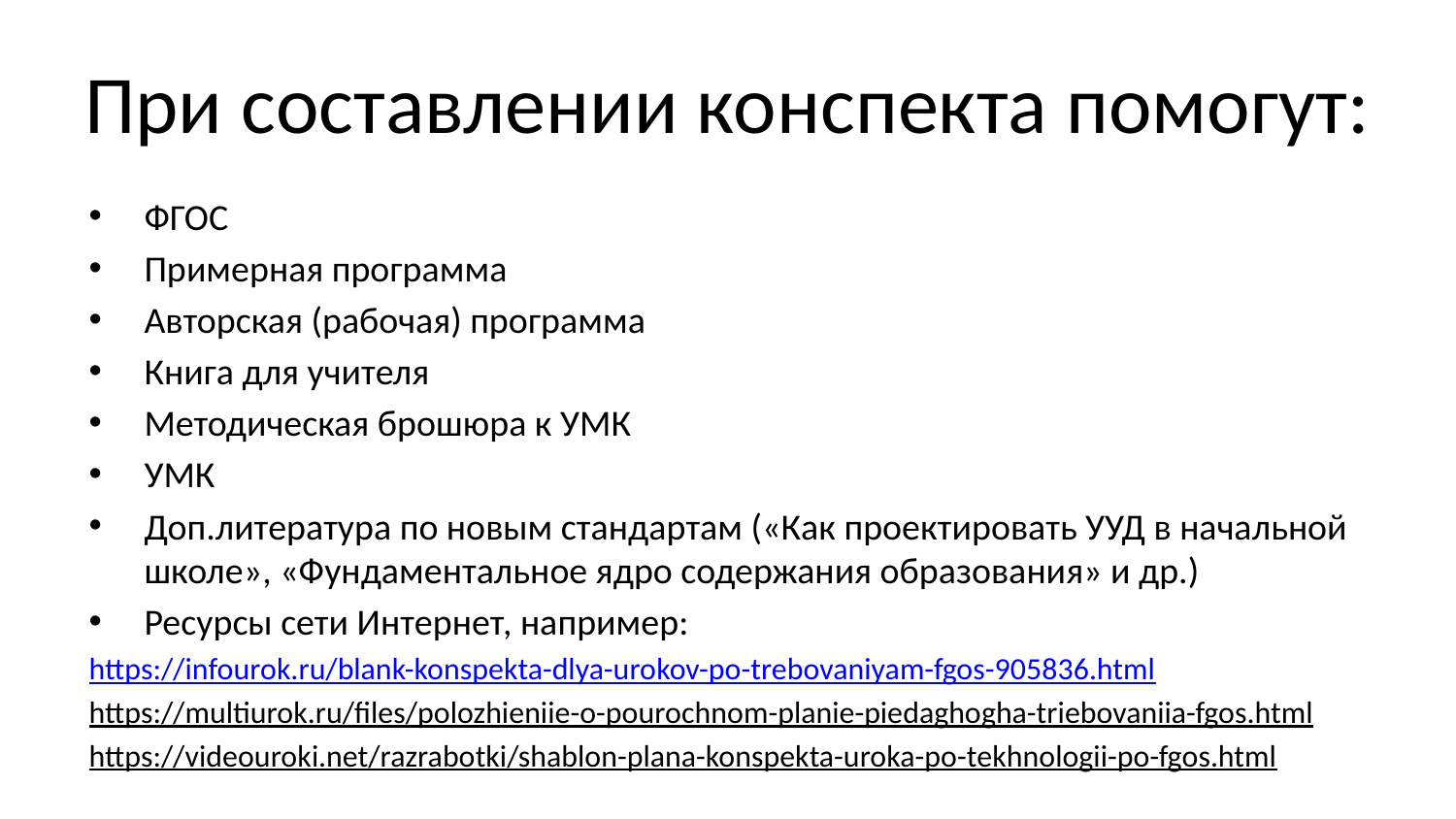

# При составлении конспекта помогут:
ФГОС
Примерная программа
Авторская (рабочая) программа
Книга для учителя
Методическая брошюра к УМК
УМК
Доп.литература по новым стандартам («Как проектировать УУД в начальной школе», «Фундаментальное ядро содержания образования» и др.)
Ресурсы сети Интернет, например:
https://infourok.ru/blank-konspekta-dlya-urokov-po-trebovaniyam-fgos-905836.html
https://multiurok.ru/files/polozhieniie-o-pourochnom-planie-piedaghogha-triebovaniia-fgos.html
https://videouroki.net/razrabotki/shablon-plana-konspekta-uroka-po-tekhnologii-po-fgos.html